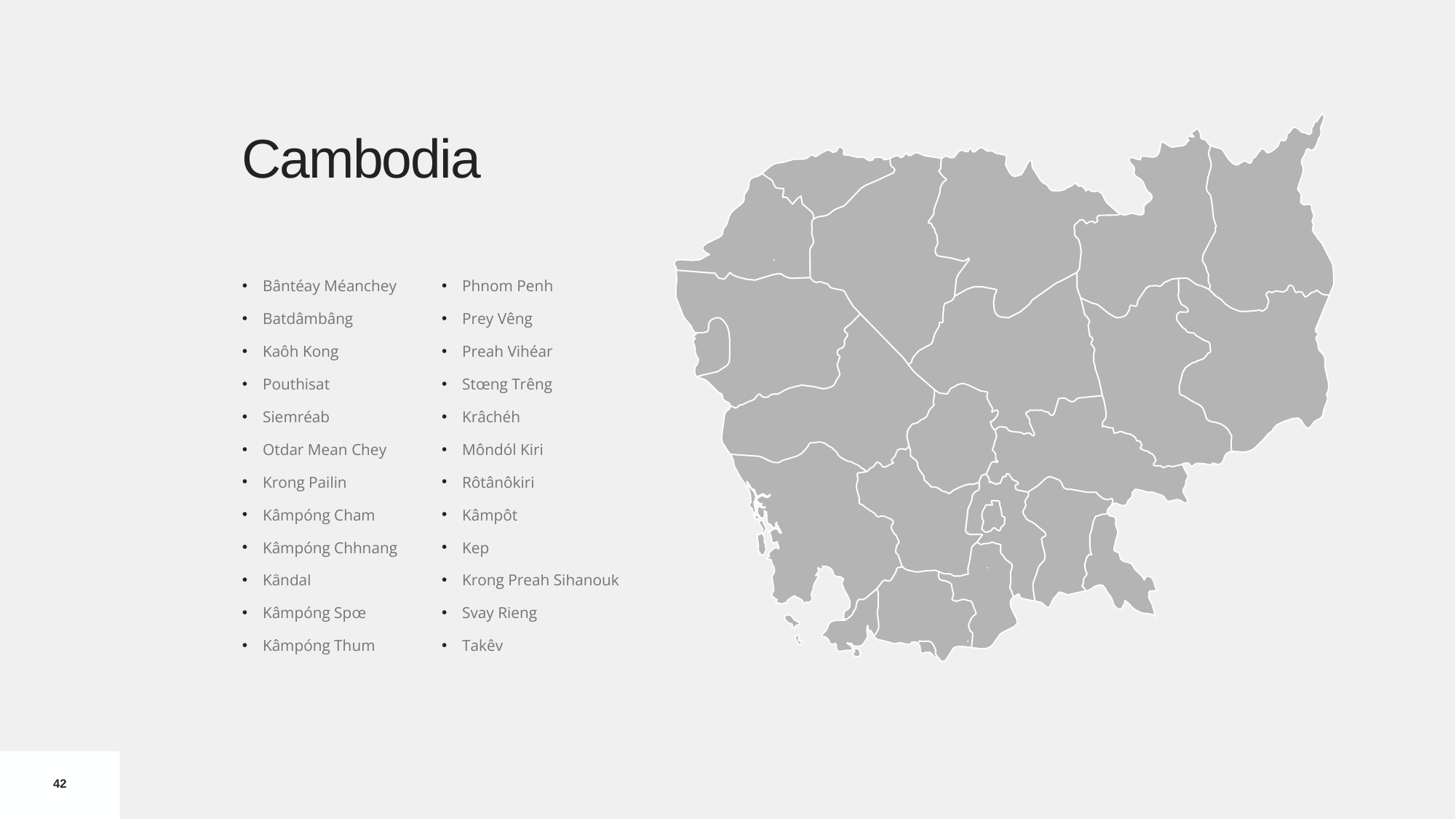

# Cambodia

Bântéay Méanchey
Batdâmbâng
Kaôh Kong
Pouthisat
Siemréab
Otdar Mean Chey
Krong Pailin
Kâmpóng Cham
Kâmpóng Chhnang
Kândal
Kâmpóng Spœ
Kâmpóng Thum
Phnom Penh
Prey Vêng
Preah Vihéar
Stœng Trêng
Krâchéh
Môndól Kiri
Rôtânôkiri
Kâmpôt
Kep
Krong Preah Sihanouk
Svay Rieng
Takêv